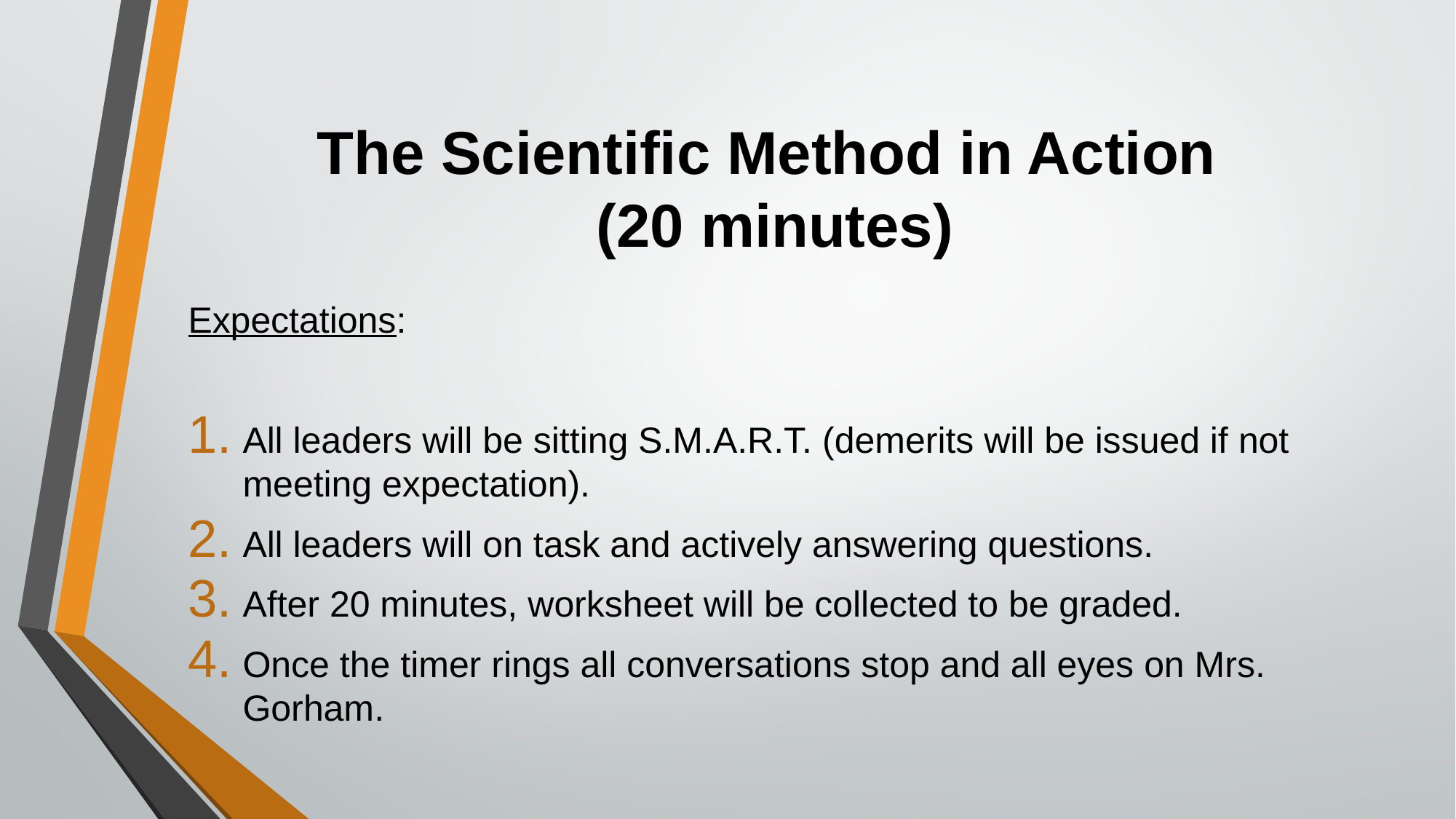

# The Scientific Method in Action (20 minutes)
Expectations:

All leaders will be sitting S.M.A.R.T. (demerits will be issued if not meeting expectation).
All leaders will on task and actively answering questions.
After 20 minutes, worksheet will be collected to be graded.
Once the timer rings all conversations stop and all eyes on Mrs. Gorham.